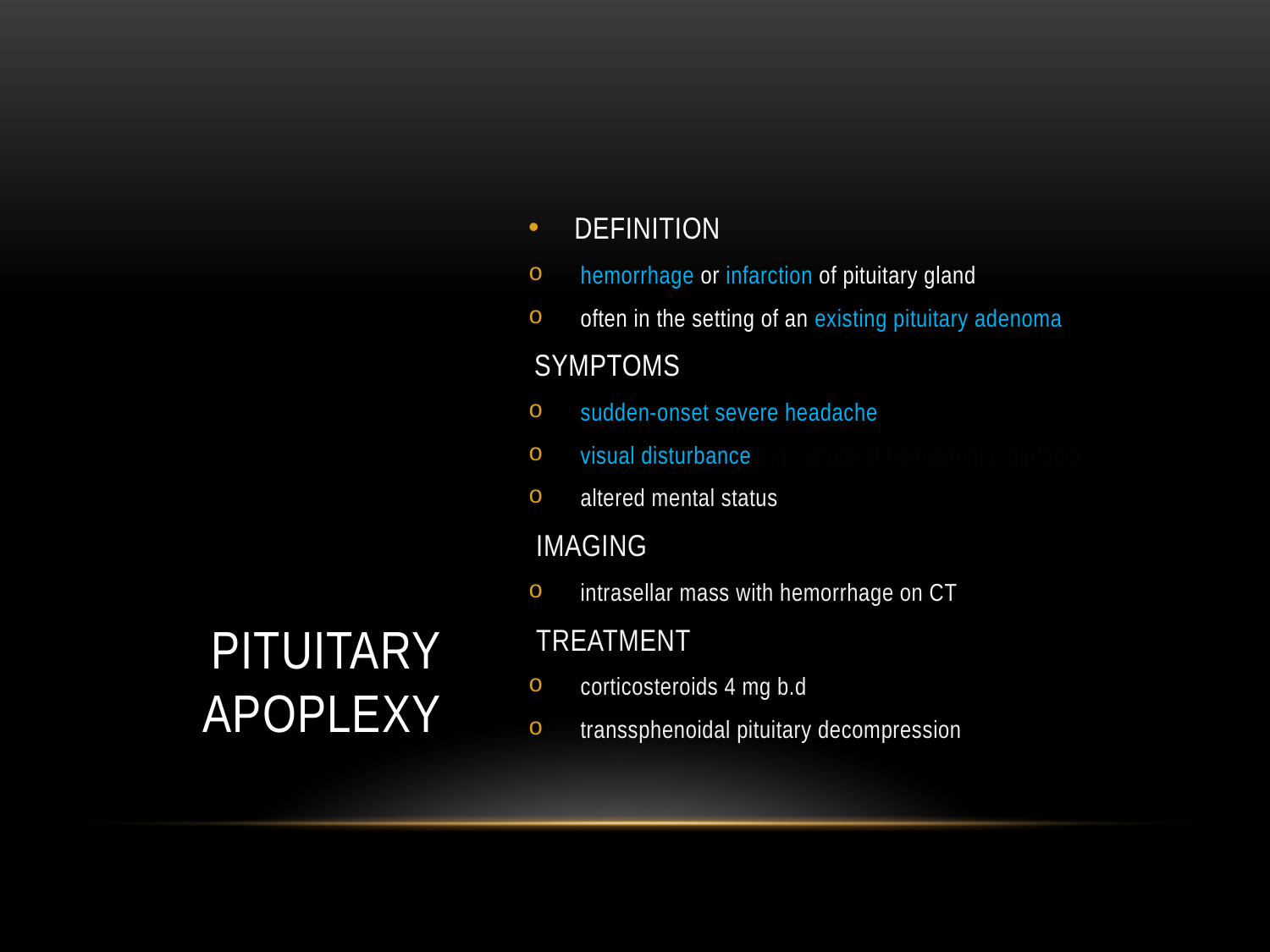

# Pituitary apoplexy
DEFINITION
 hemorrhage or infarction of pituitary gland
 often in the setting of an existing pituitary adenoma
 SYMPTOMS
 sudden-onset severe headache
 visual disturbance e.g., bilateral hemianopia, diplopia
 altered mental status
 IMAGING
 intrasellar mass with hemorrhage on CT
 TREATMENT
 corticosteroids 4 mg b.d
 transsphenoidal pituitary decompression